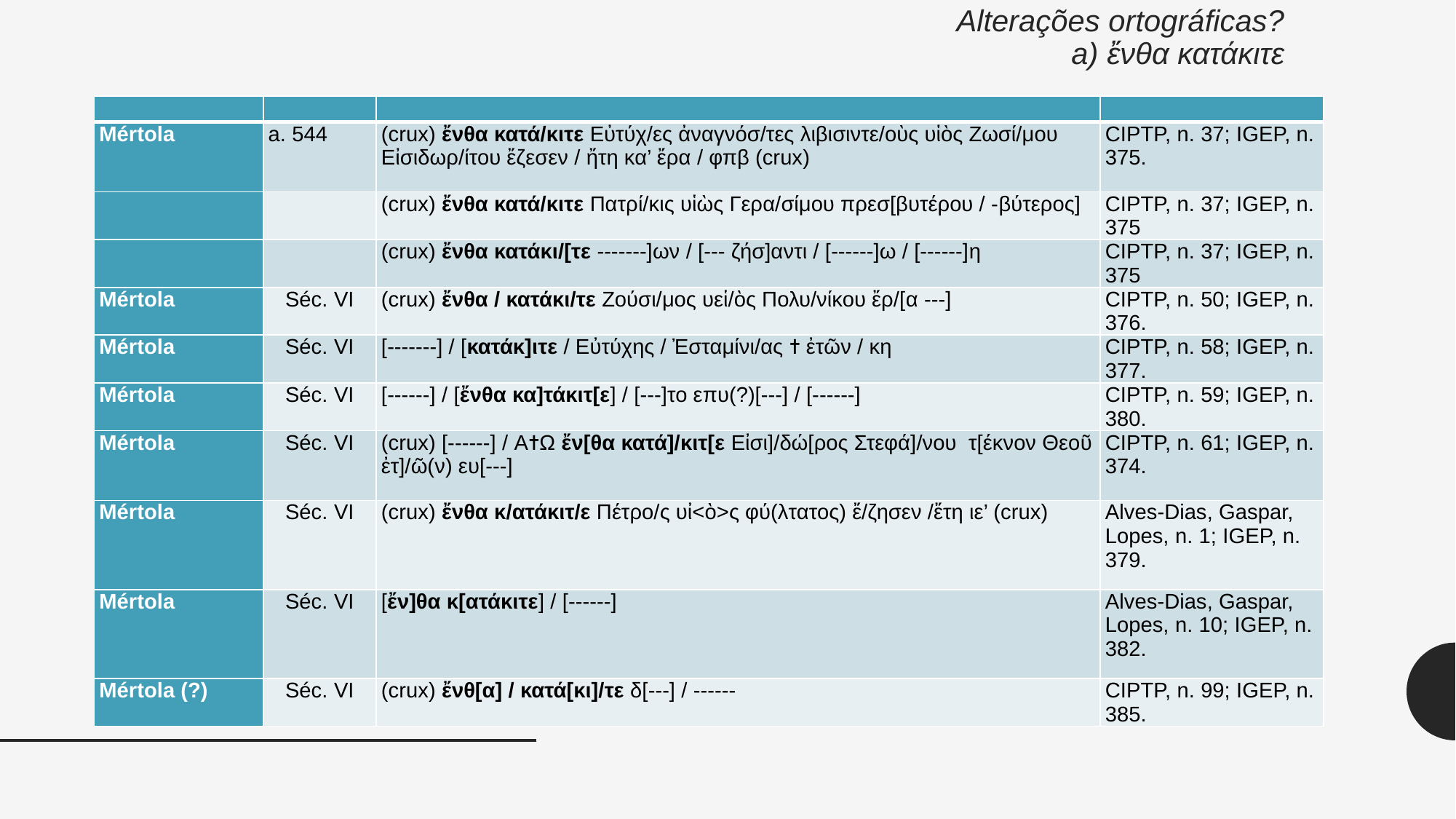

# Alterações ortográficas? a) ἔνθα κατάκιτε
|  |  |  |  |
| --- | --- | --- | --- |
| Mértola | a. 544 | (crux) ἔνθα κατά/κιτε Εὐτύχ/ες ἀναγνόσ/τες λιβισιντε/οὺς υἱὸς Ζωσί/μου Εἰσιδωρ/ίτου ἔζεσεν / ἤτη κα’ ἔρα / φπβ (crux) | CIPTP, n. 37; IGEP, n. 375. |
|  |  | (crux) ἔνθα κατά/κιτε Πατρί/κις υἱὼς Γερα/σίμου πρεσ[βυτέρου / -βύτερος] | CIPTP, n. 37; IGEP, n. 375 |
|  |  | (crux) ἔνθα κατάκι/[τε -------]ων / [--- ζήσ]αντι / [------]ω / [------]η | CIPTP, n. 37; IGEP, n. 375 |
| Mértola | Séc. VI | (crux) ἔνθα / κατάκι/τε Ζούσι/μος υεἱ/ὸς Πολυ/νίκου ἔρ/[α ---] | CIPTP, n. 50; IGEP, n. 376. |
| Mértola | Séc. VI | [-------] / [κατάκ]ιτε / Εὐτύχης / Ἐσταμίνι/ας ✝ ἐτῶν / κη | CIPTP, n. 58; IGEP, n. 377. |
| Mértola | Séc. VI | [------] / [ἔνθα κα]τάκιτ[ε] / [---]το επυ(?)[---] / [------] | CIPTP, n. 59; IGEP, n. 380. |
| Mértola | Séc. VI | (crux) [------] / Α✝Ω ἔν[θα κατά]/κιτ[ε Εἰσι]/δώ[ρος Στεφά]/νου τ[έκνον Θεoῦ ἐτ]/ῶ(ν) ευ[---] | CIPTP, n. 61; IGEP, n. 374. |
| Mértola | Séc. VI | (crux) ἔνθα κ/ατάκιτ/ε Πέτρο/ς υἰ<ὸ>ς φύ(λτατος) ἔ/ζησεν /ἔτη ιε’ (crux) | Alves-Dias, Gaspar, Lopes, n. 1; IGEP, n. 379. |
| Mértola | Séc. VI | [ἔν]θα κ[ατάκιτε] / [------] | Alves-Dias, Gaspar, Lopes, n. 10; IGEP, n. 382. |
| Mértola (?) | Séc. VI | (crux) ἔνθ[α] / κατά[κι]/τε δ[---] / ------ | CIPTP, n. 99; IGEP, n. 385. |